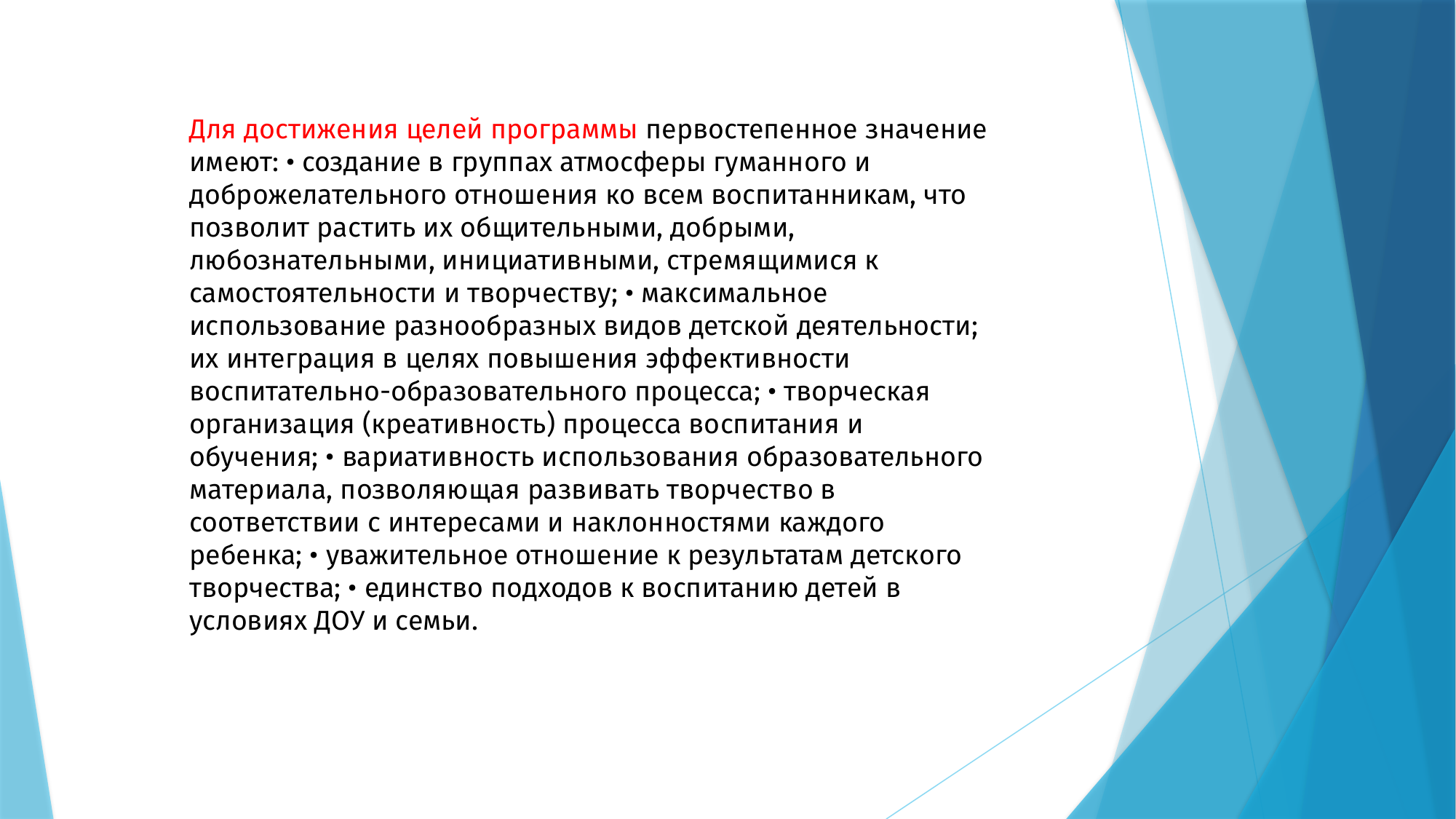

Для достижения целей программы первостепенное значение имеют: • создание в группах атмосферы гуманного и доброжелательного отношения ко всем воспитанникам, что позволит растить их общительными, добрыми, любознательными, инициативными, стремящимися к самостоятельности и творчеству; • максимальное использование разнообразных видов детской деятельности; их интеграция в целях повышения эффективности воспитательно-образовательного процесса; • творческая организация (креативность) процесса воспитания и обучения; • вариативность использования образовательного материала, позволяющая развивать творчество в соответствии с интересами и наклонностями каждого ребенка; • уважительное отношение к результатам детского творчества; • единство подходов к воспитанию детей в условиях ДОУ и семьи.